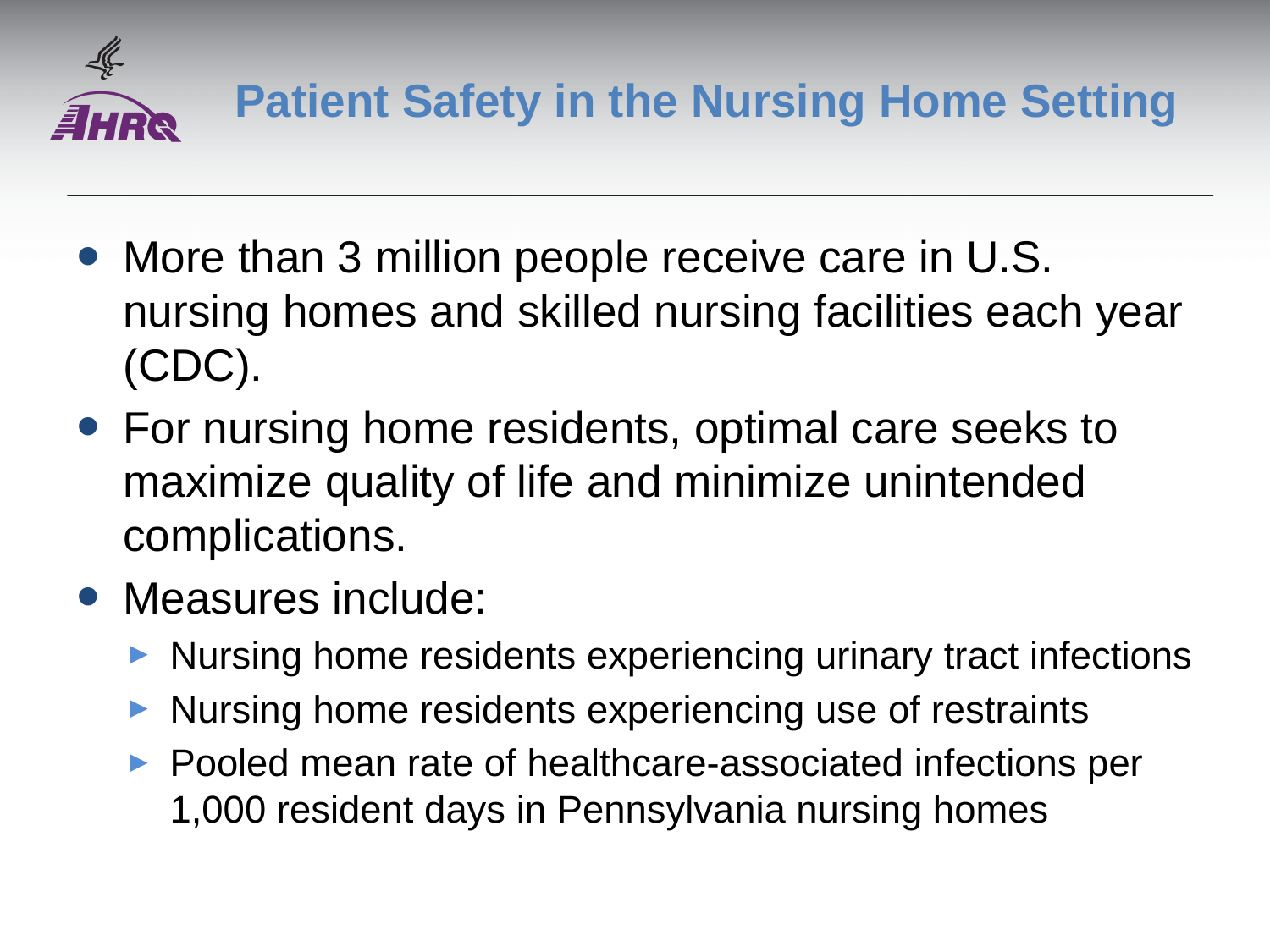

# Patient Safety in the Nursing Home Setting
More than 3 million people receive care in U.S. nursing homes and skilled nursing facilities each year (CDC).
For nursing home residents, optimal care seeks to maximize quality of life and minimize unintended complications.
Measures include:
Nursing home residents experiencing urinary tract infections
Nursing home residents experiencing use of restraints
Pooled mean rate of healthcare-associated infections per 1,000 resident days in Pennsylvania nursing homes